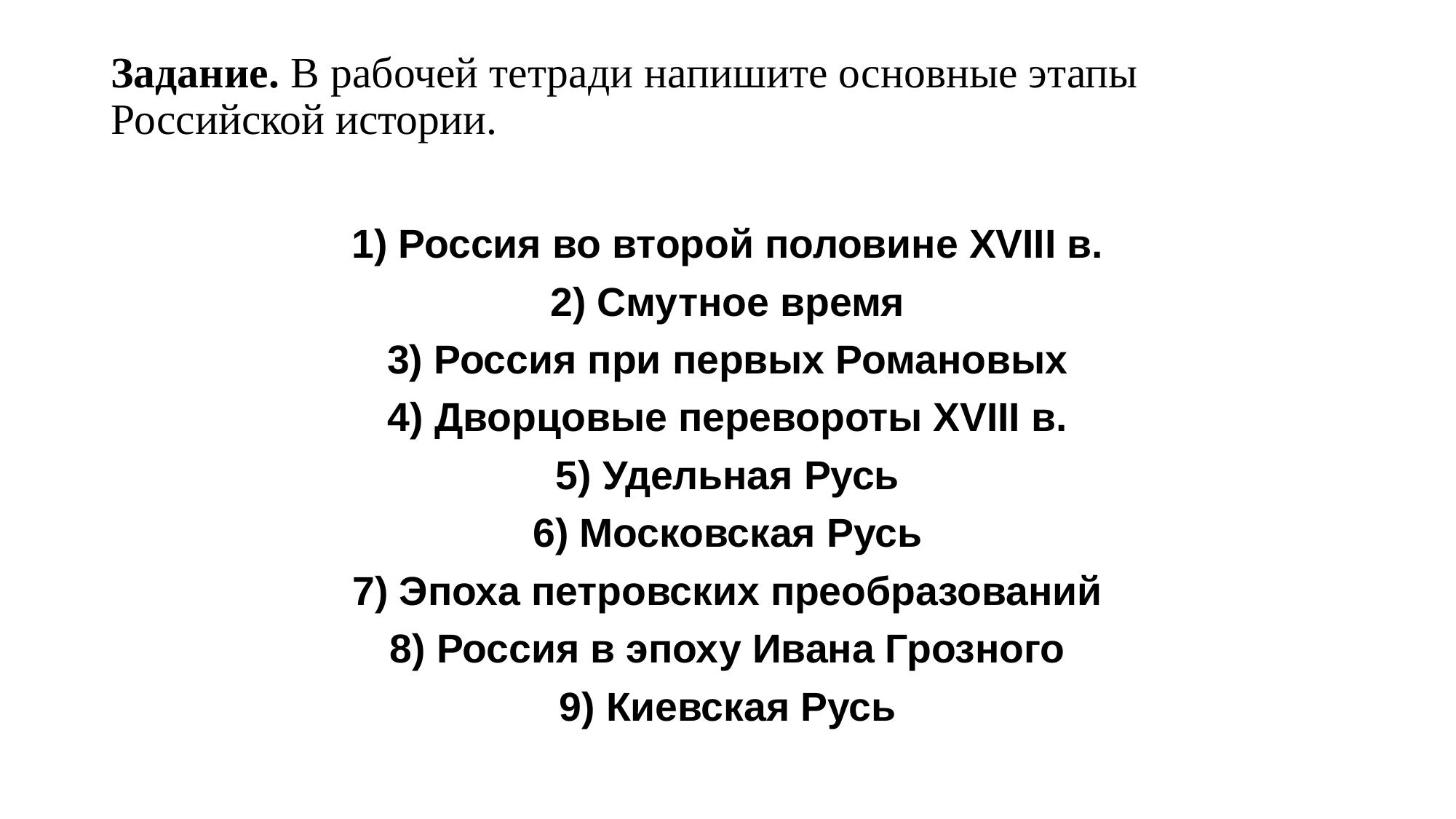

# Задание. В рабочей тетради напишите основные этапы Российской истории.
1) Россия во второй половине XVIII в.
2) Смутное время
3) Россия при первых Романовых
4) Дворцовые перевороты XVIII в.
5) Удельная Русь
6) Московская Русь
7) Эпоха петровских преобразований
8) Россия в эпоху Ивана Грозного
9) Киевская Русь